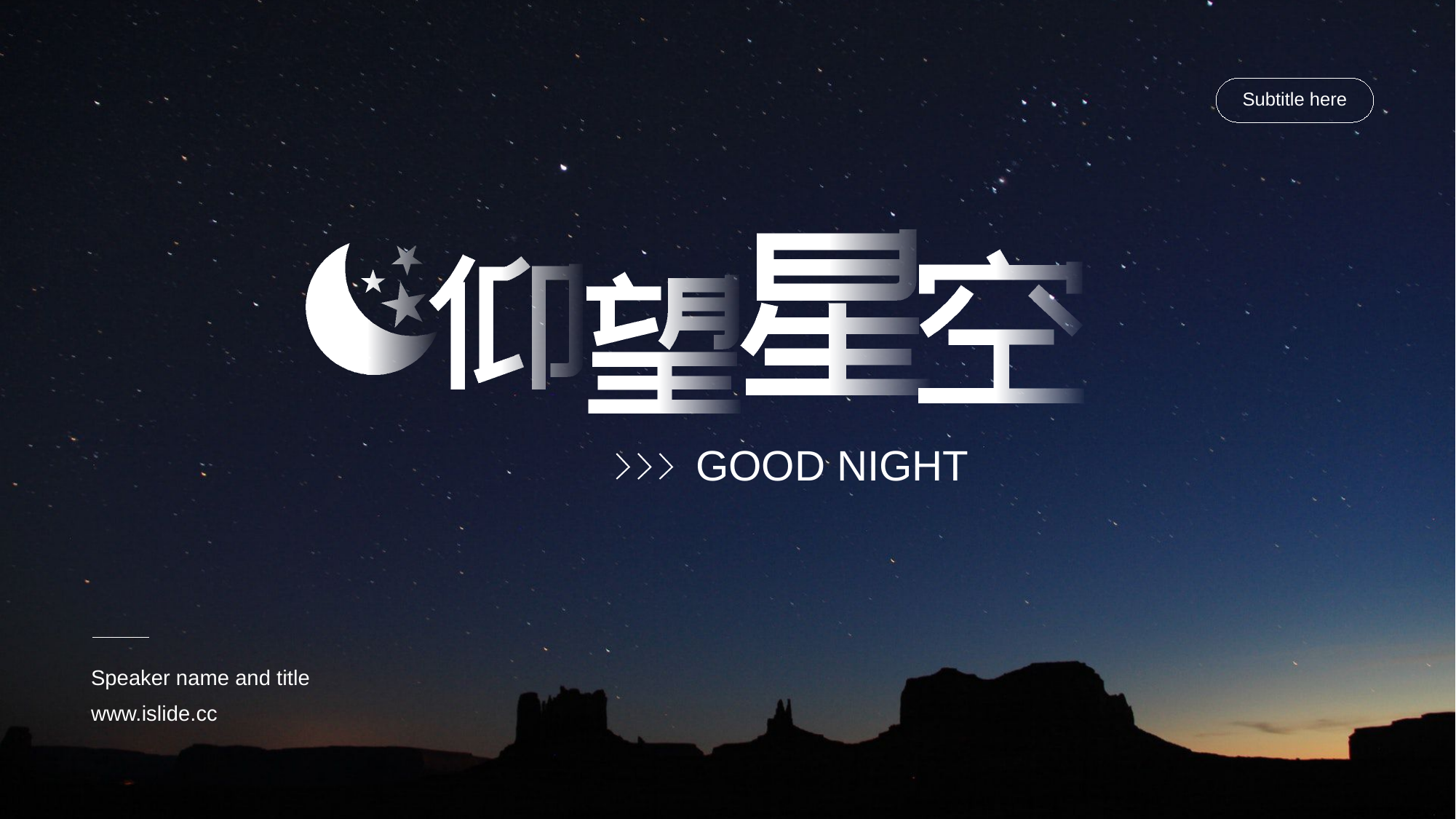

Subtitle here

GOOD NIGHT
Speaker name and title
www.islide.cc